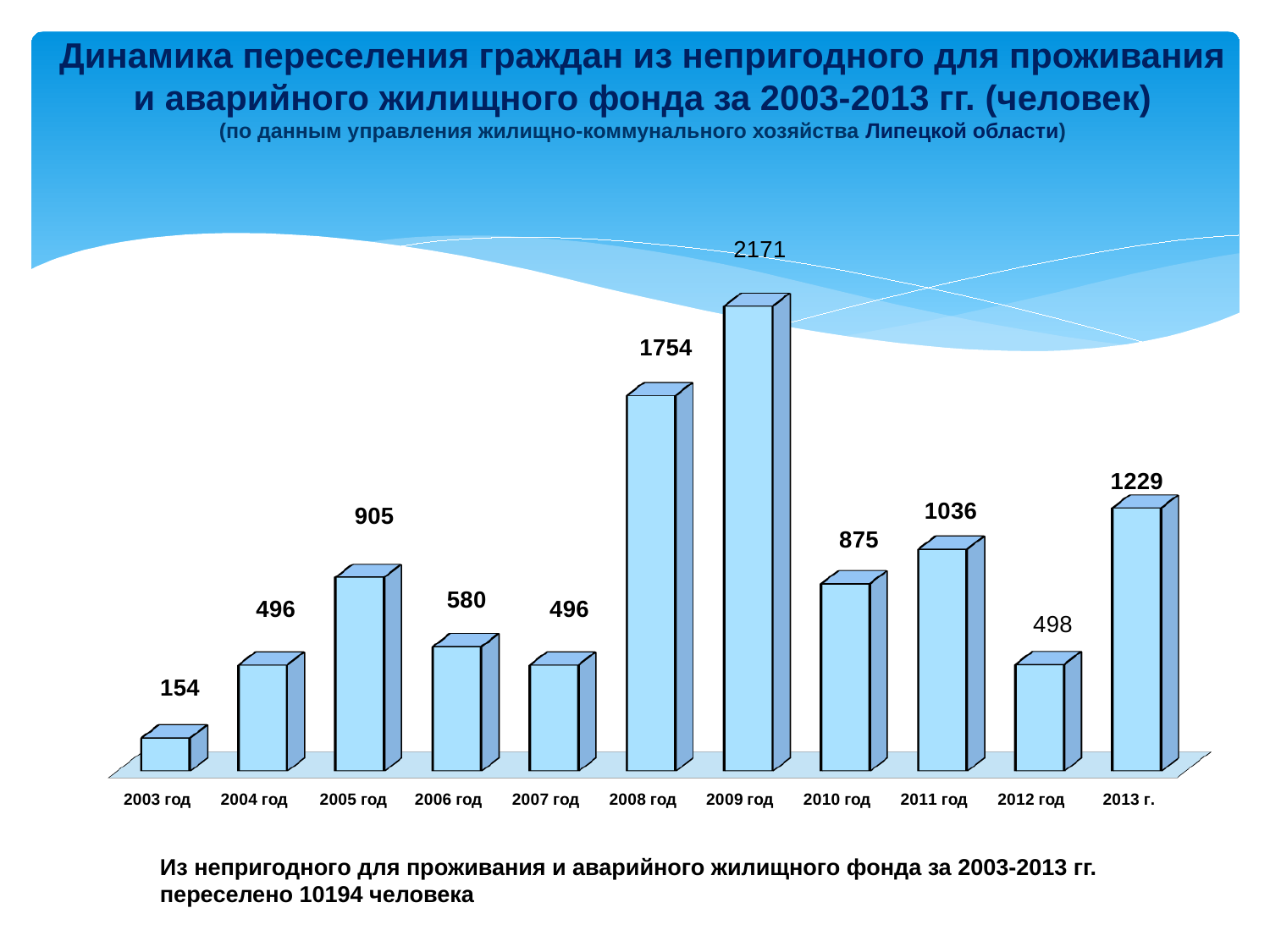

Динамика переселения граждан из непригодного для проживания и аварийного жилищного фонда за 2003-2013 гг. (человек)
(по данным управления жилищно-коммунального хозяйства Липецкой области)

[unsupported chart]

Из непригодного для проживания и аварийного жилищного фонда за 2003-2013 гг. переселено 10194 человека